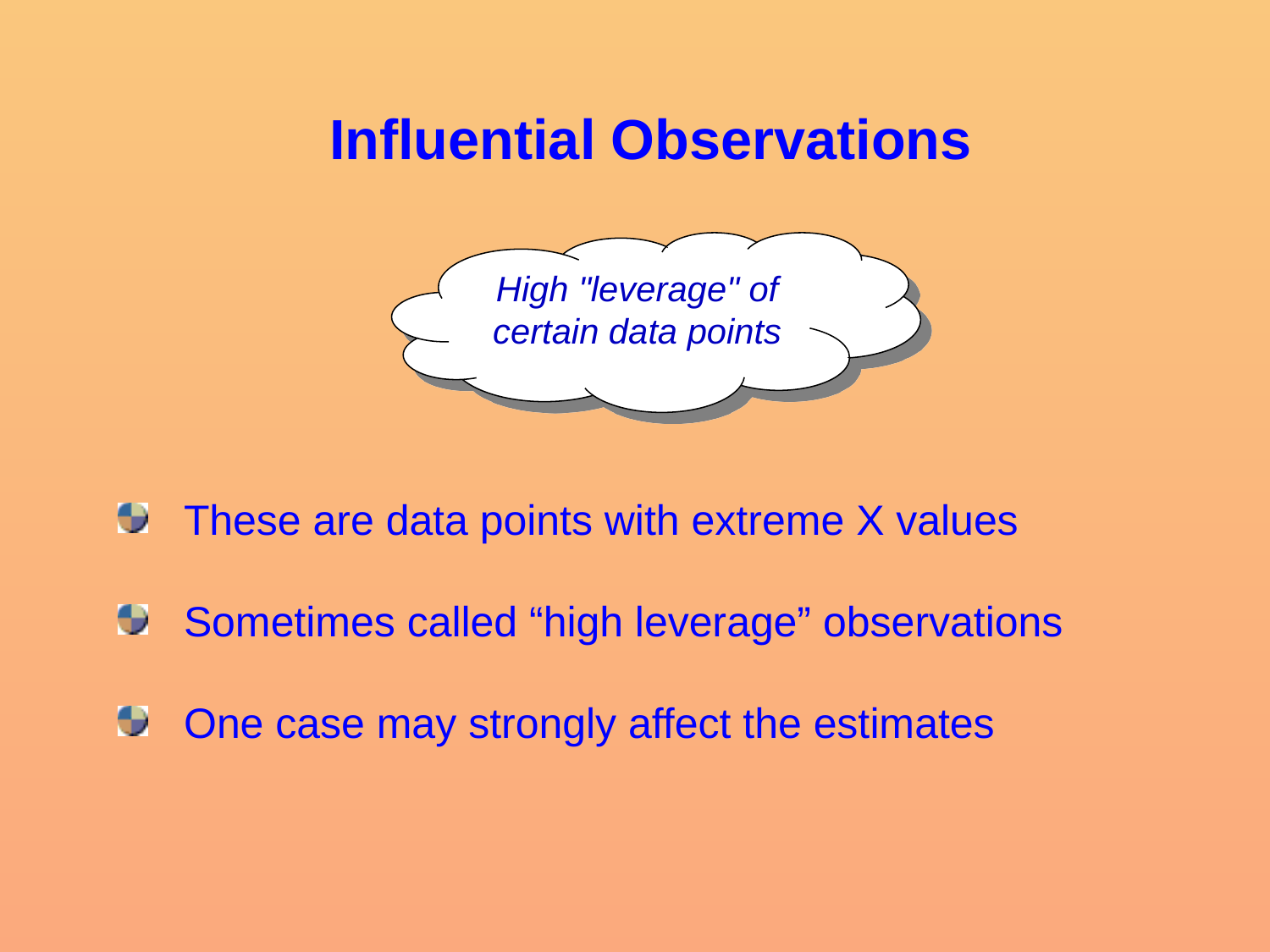

# Influential Observations
High "leverage" of certain data points

   These are data points with extreme X values

   Sometimes called “high leverage” observations

   One case may strongly affect the estimates